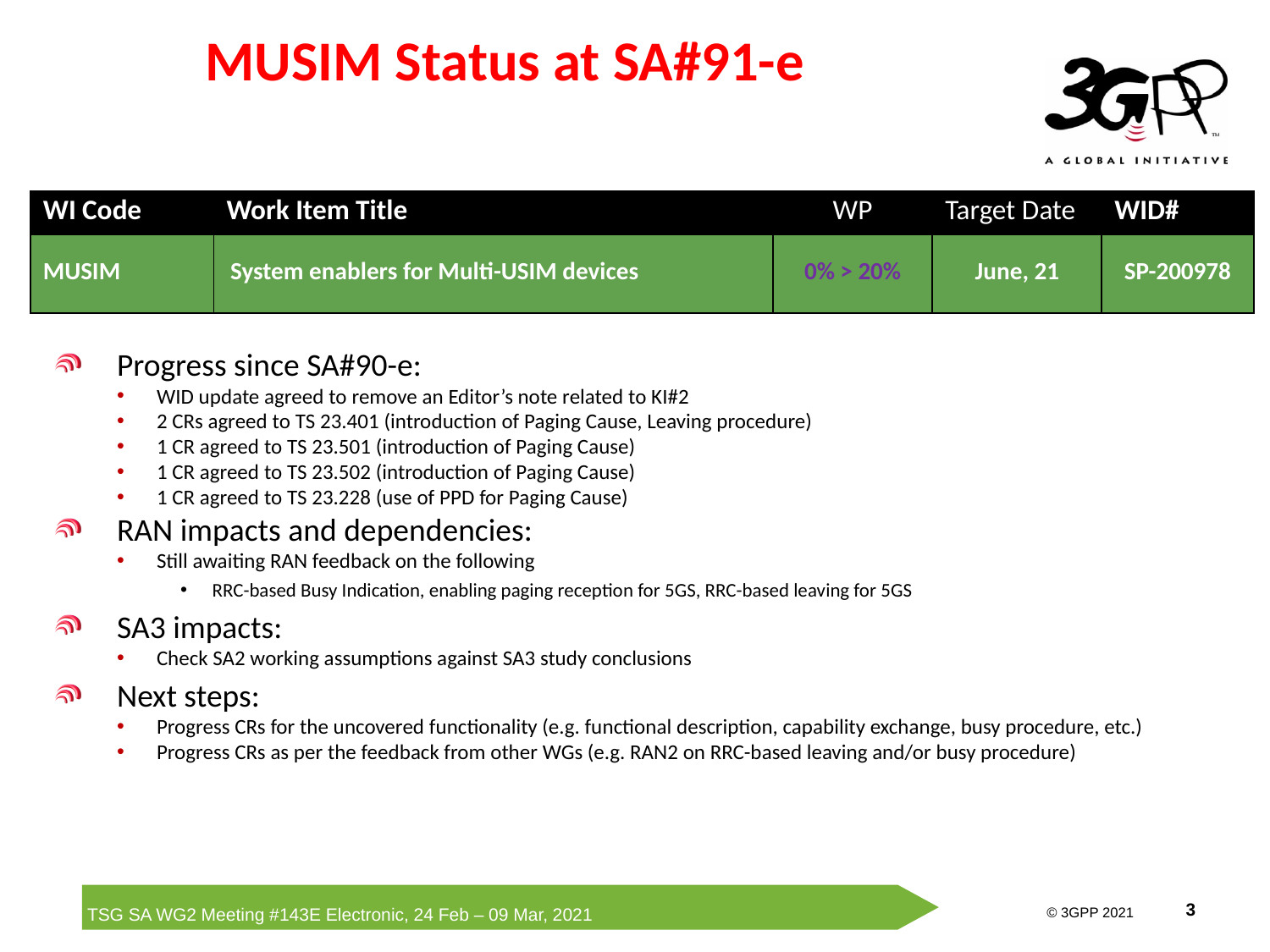

# MUSIM Status at SA#91-e
| WI Code | Work Item Title | WP | Target Date | WID# |
| --- | --- | --- | --- | --- |
| MUSIM | System enablers for Multi-USIM devices | 0% > 20% | June, 21 | SP-200978 |
Progress since SA#90-e:
WID update agreed to remove an Editor’s note related to KI#2
2 CRs agreed to TS 23.401 (introduction of Paging Cause, Leaving procedure)
1 CR agreed to TS 23.501 (introduction of Paging Cause)
1 CR agreed to TS 23.502 (introduction of Paging Cause)
1 CR agreed to TS 23.228 (use of PPD for Paging Cause)
RAN impacts and dependencies:
Still awaiting RAN feedback on the following
RRC-based Busy Indication, enabling paging reception for 5GS, RRC-based leaving for 5GS
SA3 impacts:
Check SA2 working assumptions against SA3 study conclusions
Next steps:
Progress CRs for the uncovered functionality (e.g. functional description, capability exchange, busy procedure, etc.)
Progress CRs as per the feedback from other WGs (e.g. RAN2 on RRC-based leaving and/or busy procedure)